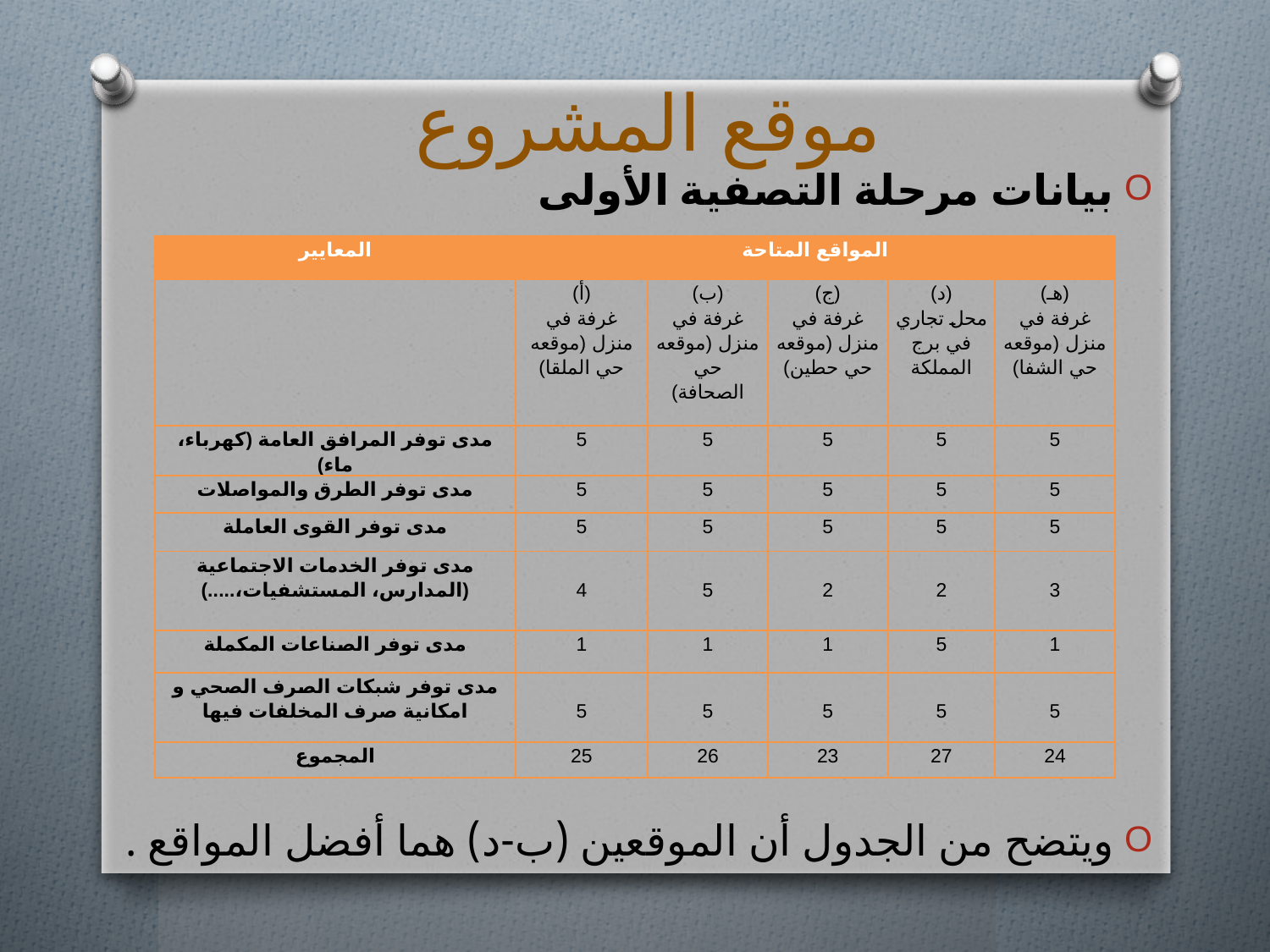

# موقع المشروع
بيانات مرحلة التصفية الأولى

ويتضح من الجدول أن الموقعين (ب-د) هما أفضل المواقع .
| المعايير | المواقع المتاحة |  |  |  |  |
| --- | --- | --- | --- | --- | --- |
|  | (أ) غرفة في منزل (موقعه حي الملقا) | (ب) غرفة في منزل (موقعه حي الصحافة) | (ج) غرفة في منزل (موقعه حي حطين) | (د) محل تجاري في برج المملكة | (هـ) غرفة في منزل (موقعه حي الشفا) |
| مدى توفر المرافق العامة (كهرباء، ماء) | 5 | 5 | 5 | 5 | 5 |
| مدى توفر الطرق والمواصلات | 5 | 5 | 5 | 5 | 5 |
| مدى توفر القوى العاملة | 5 | 5 | 5 | 5 | 5 |
| مدى توفر الخدمات الاجتماعية (المدارس، المستشفيات،.....) | 4 | 5 | 2 | 2 | 3 |
| مدى توفر الصناعات المكملة | 1 | 1 | 1 | 5 | 1 |
| مدى توفر شبكات الصرف الصحي و امكانية صرف المخلفات فيها | 5 | 5 | 5 | 5 | 5 |
| المجموع | 25 | 26 | 23 | 27 | 24 |